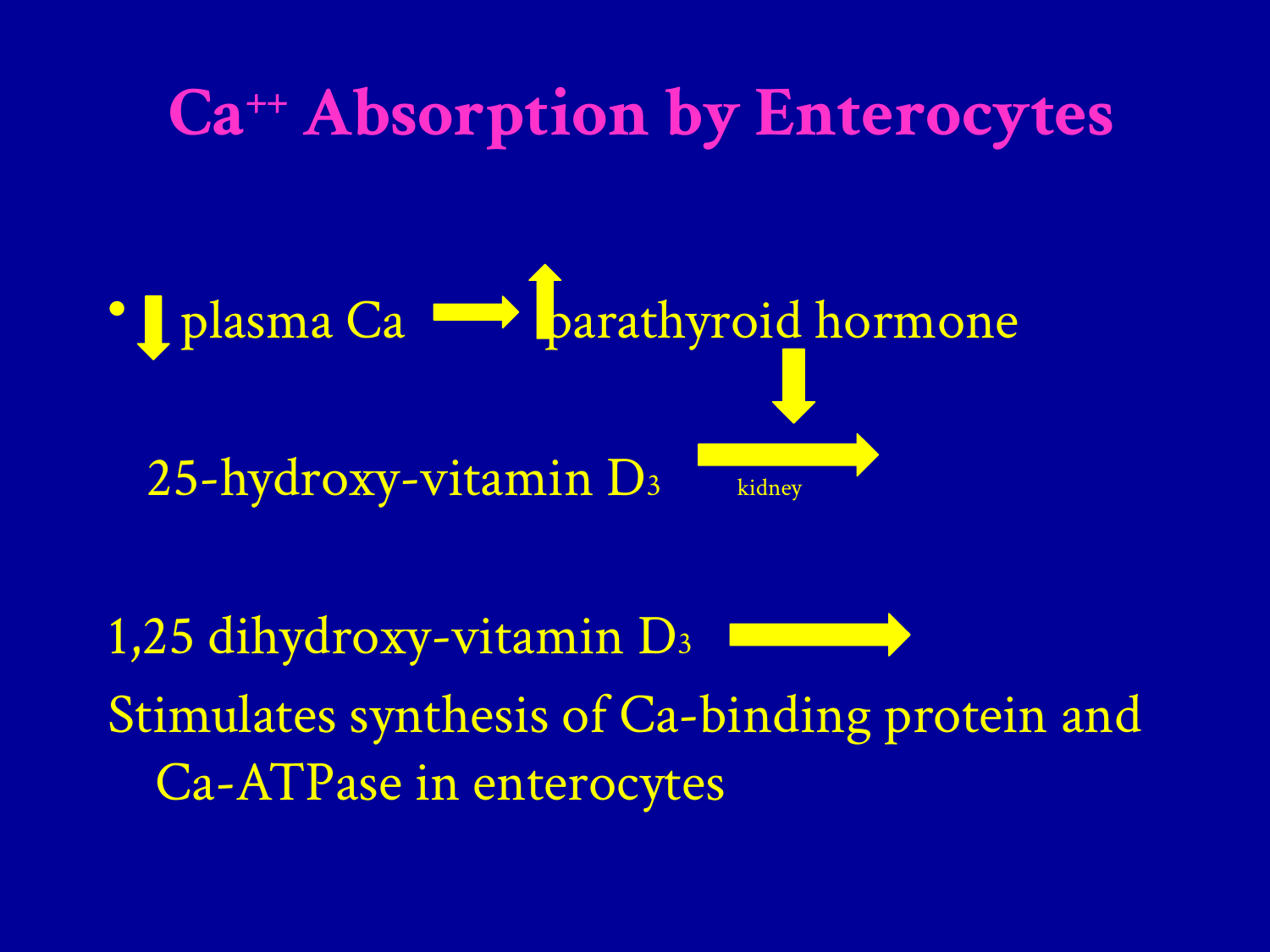

# Ca++ Absorption by Enterocytes

  plasma Ca           parathyroid hormone

   25-hydroxy-vitamin D3      kidney

1,25 dihydroxy-vitamin D3
Stimulates synthesis of Ca-binding protein and Ca-ATPase in enterocytes